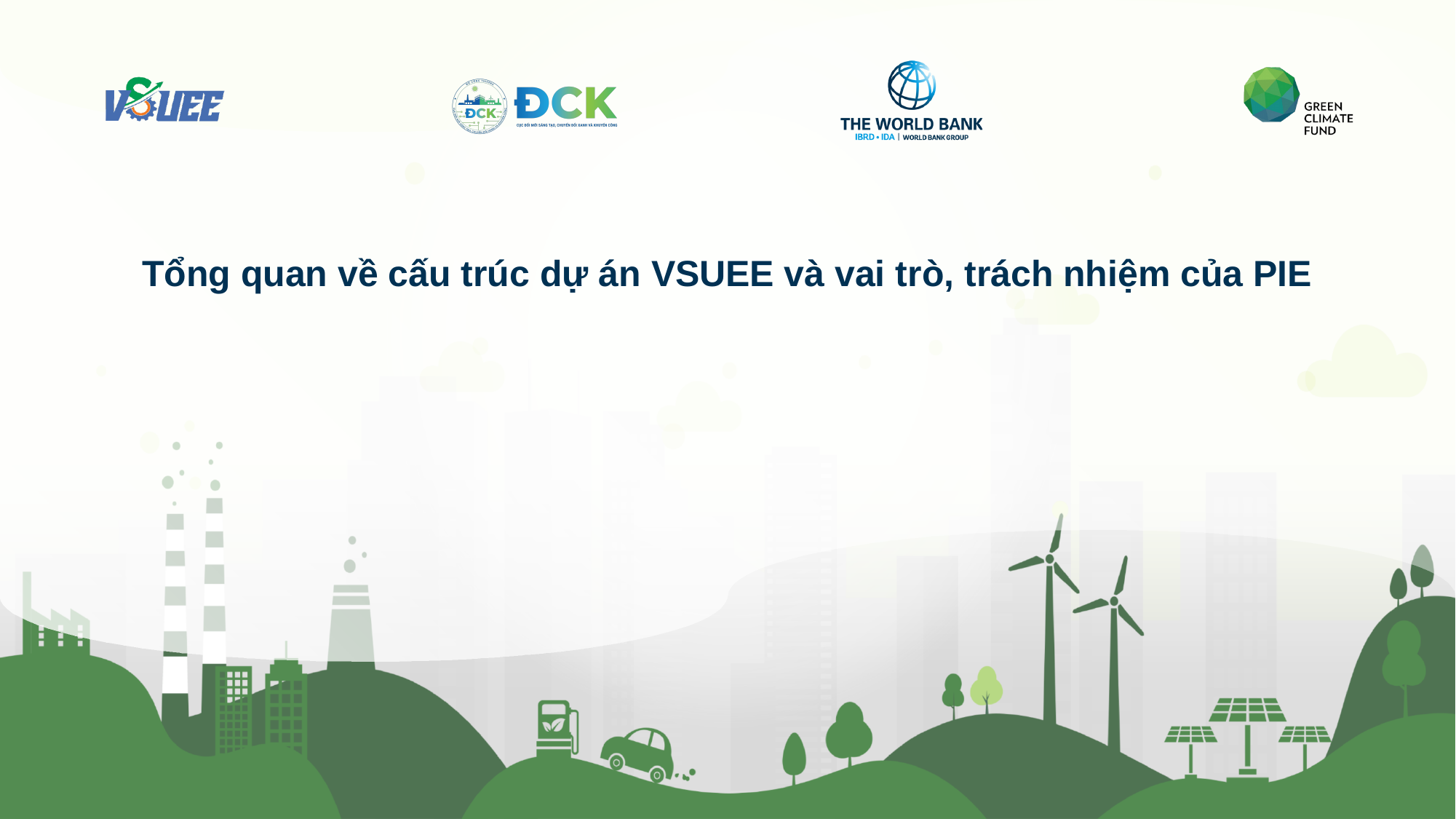

Tổng quan về cấu trúc dự án VSUEE và vai trò, trách nhiệm của PIE